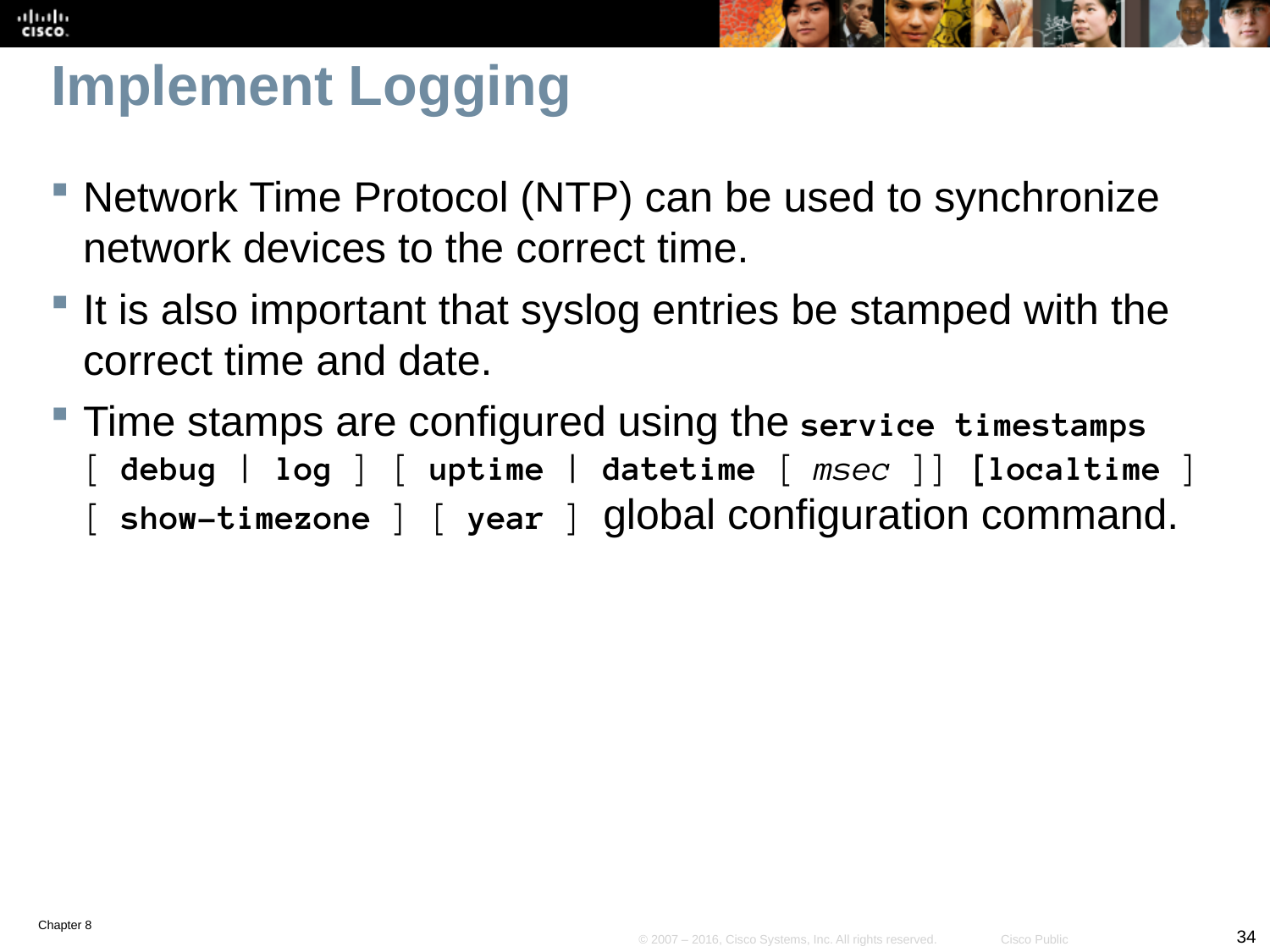

# Implement Logging
Network Time Protocol (NTP) can be used to synchronize network devices to the correct time.
It is also important that syslog entries be stamped with the correct time and date.
Time stamps are configured using the service timestamps [ debug | log ] [ uptime | datetime [ msec ]] [localtime ] [ show-timezone ] [ year ] global configuration command.